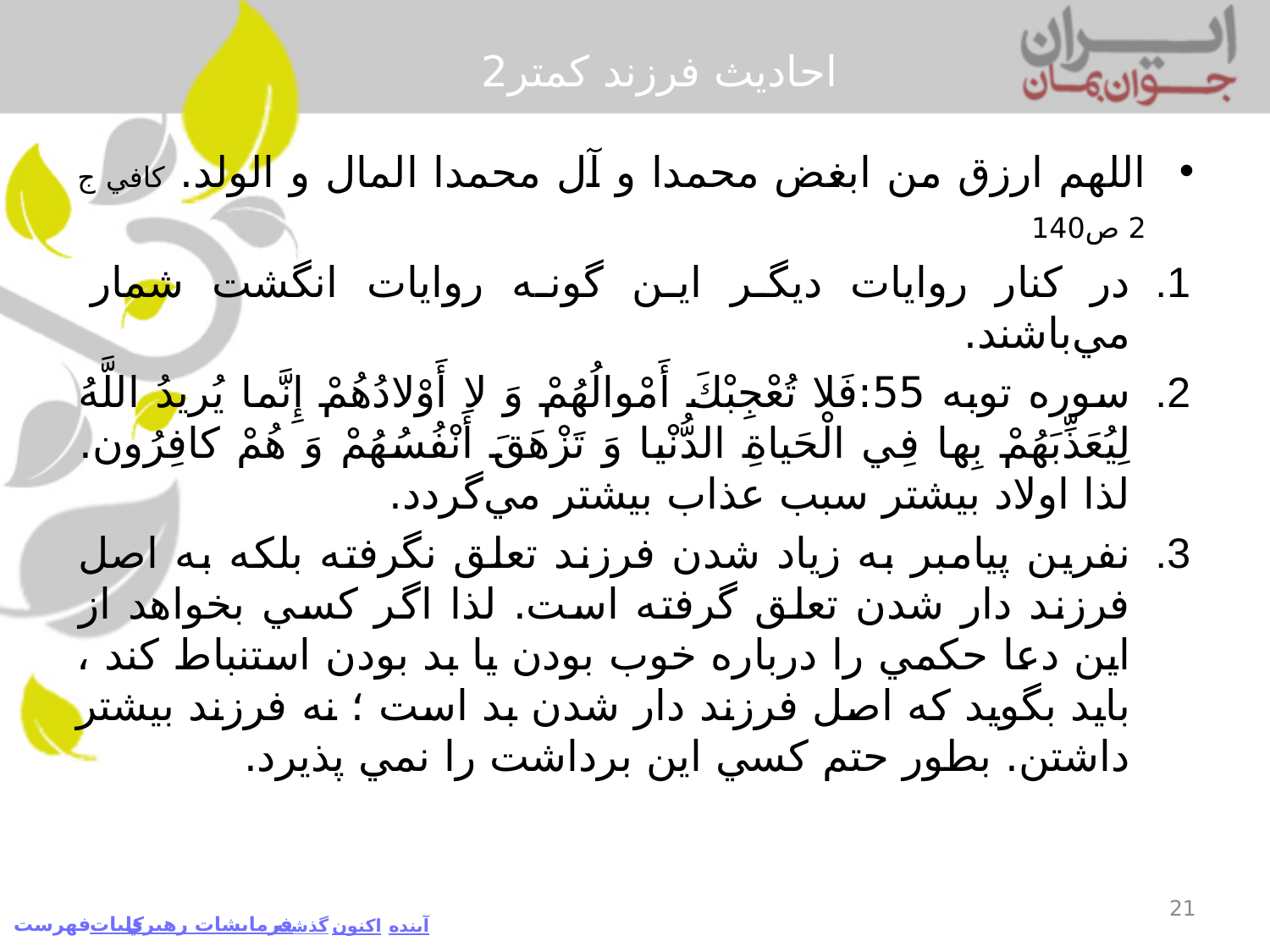

# احاديث فرزند كمتر2
اللهم ارزق من ابغض محمدا و آل محمدا المال و الولد. كافي ج 2 ص140
در كنار روايات ديگر اين گونه روايات انگشت شمار مي‌باشند.
سوره توبه 55:فَلا تُعْجِبْكَ أَمْوالُهُمْ وَ لا أَوْلادُهُمْ إِنَّما يُريدُ اللَّهُ لِيُعَذِّبَهُمْ بِها فِي الْحَياةِ الدُّنْيا وَ تَزْهَقَ أَنْفُسُهُمْ وَ هُمْ كافِرُون‏. لذا اولاد بيشتر سبب عذاب بيشتر مي‌گردد.
نفرين پيامبر به زياد شدن فرزند تعلق نگرفته بلكه به اصل فرزند دار شدن تعلق گرفته است. لذا اگر كسي بخواهد از اين دعا حكمي را درباره خوب بودن يا بد بودن استنباط كند ، بايد بگويد كه اصل فرزند دار شدن بد است ؛ نه فرزند بيشتر داشتن. بطور حتم كسي اين برداشت را نمي پذيرد.
21